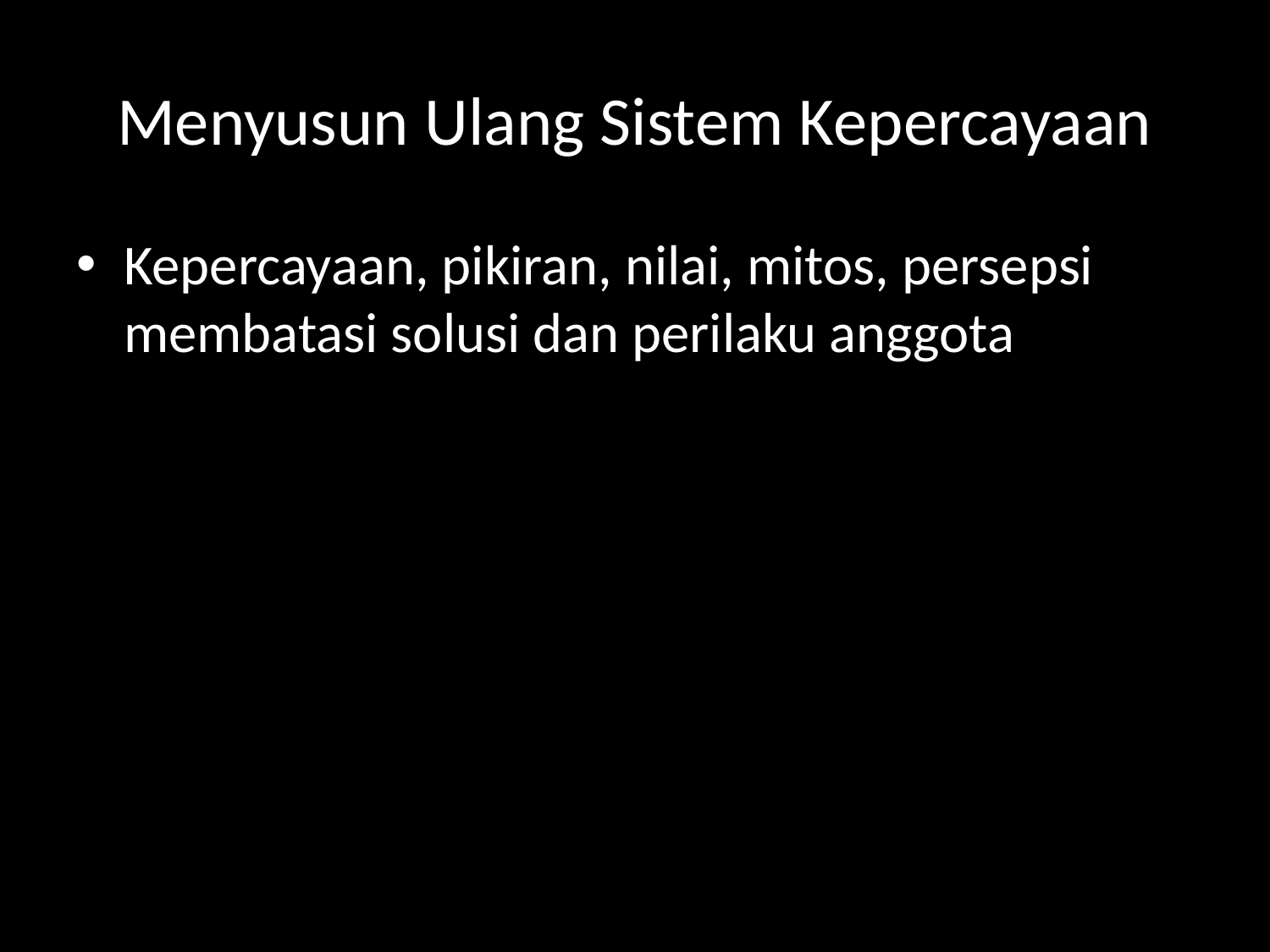

# Menyusun Ulang Sistem Kepercayaan
Kepercayaan, pikiran, nilai, mitos, persepsi membatasi solusi dan perilaku anggota